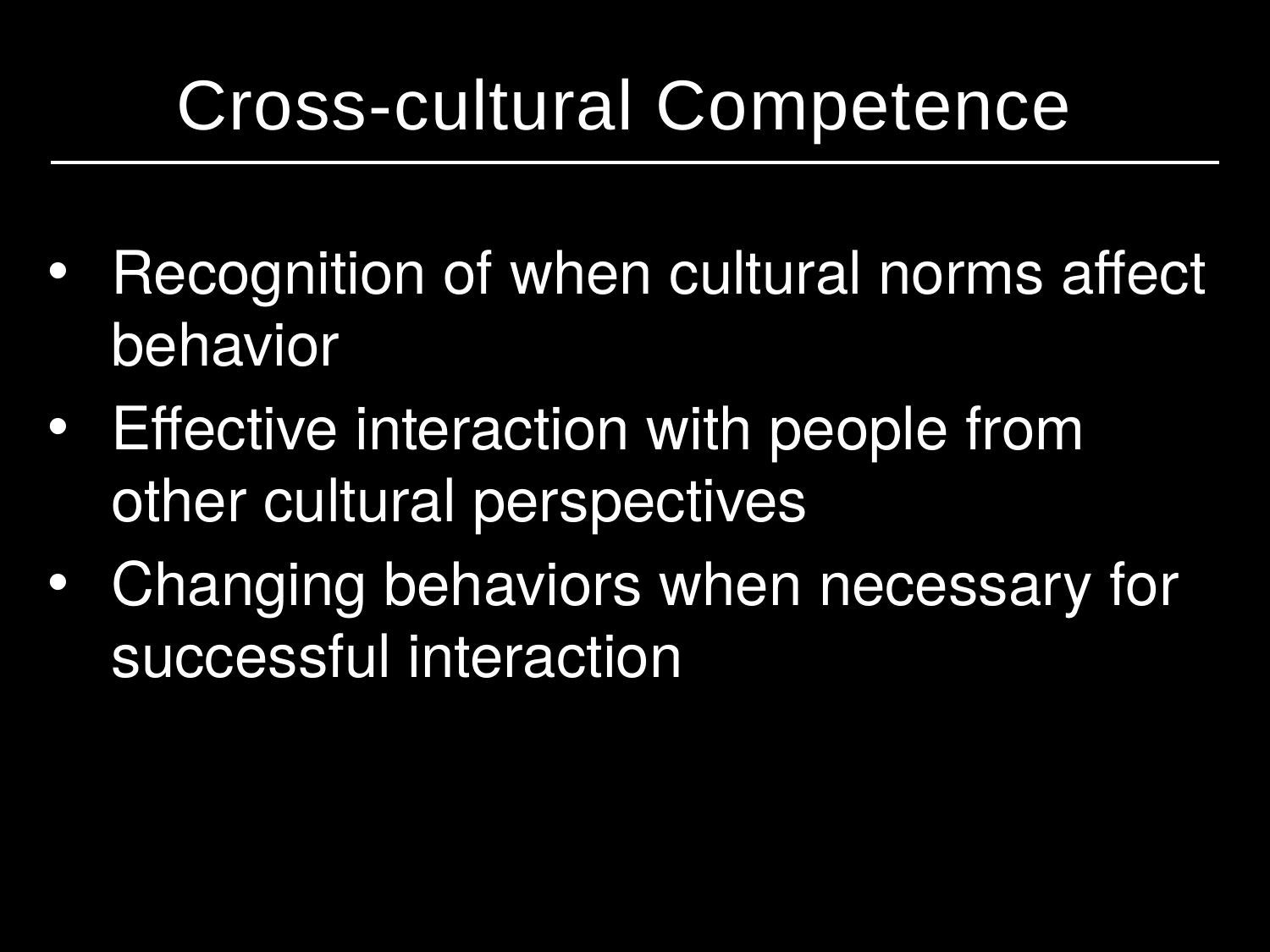

# Cross-cultural Competence
Recognition of when cultural norms affect behavior
Effective interaction with people from other cultural perspectives
Changing behaviors when necessary for successful interaction